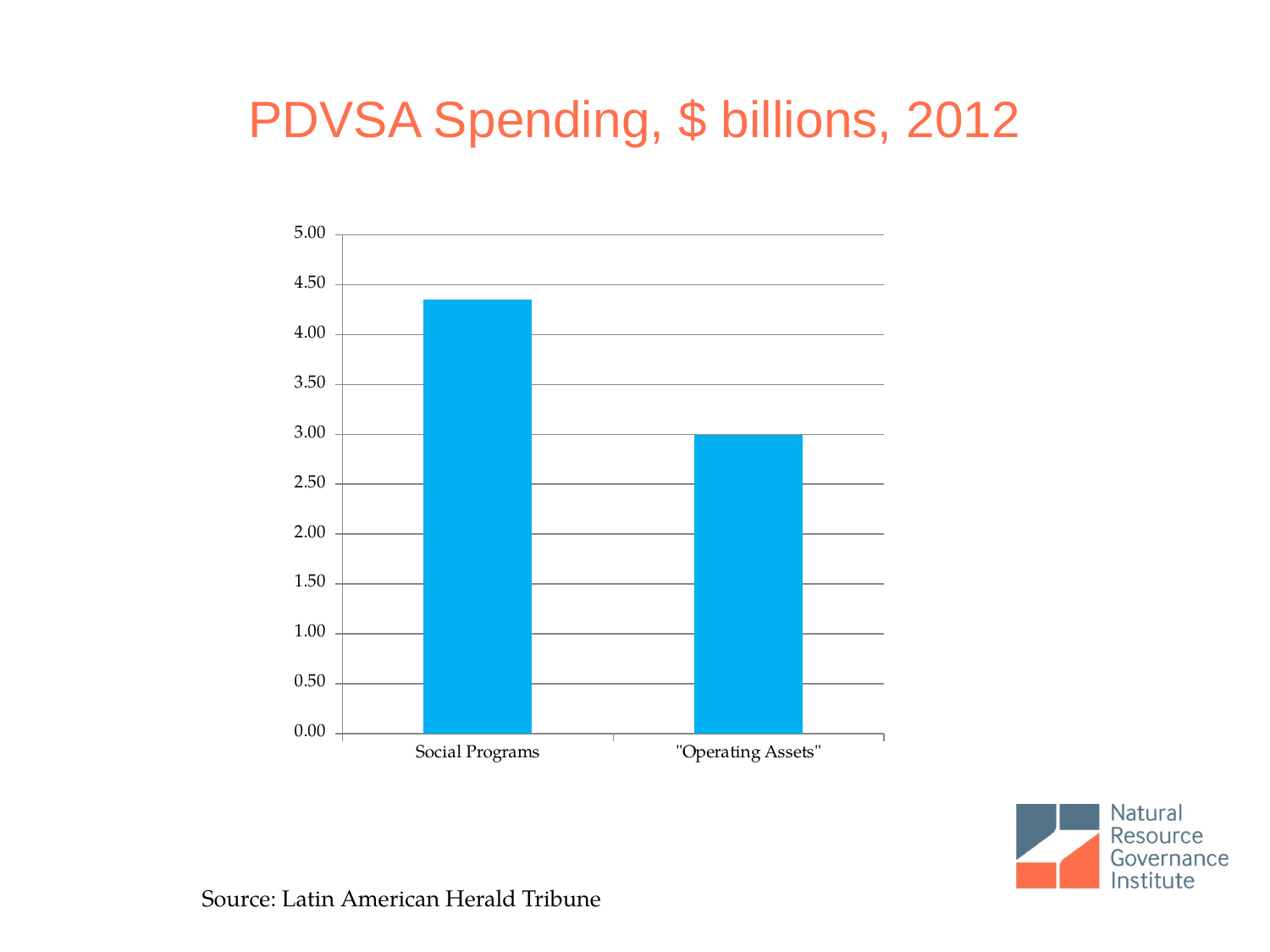

# PDVSA Spending, $ billions, 2012

### Chart

| Category |  |
|---|---|
| Social Programs | 4.35 |
| "Operating Assets" | 2.99 |
Source: Latin American Herald Tribune